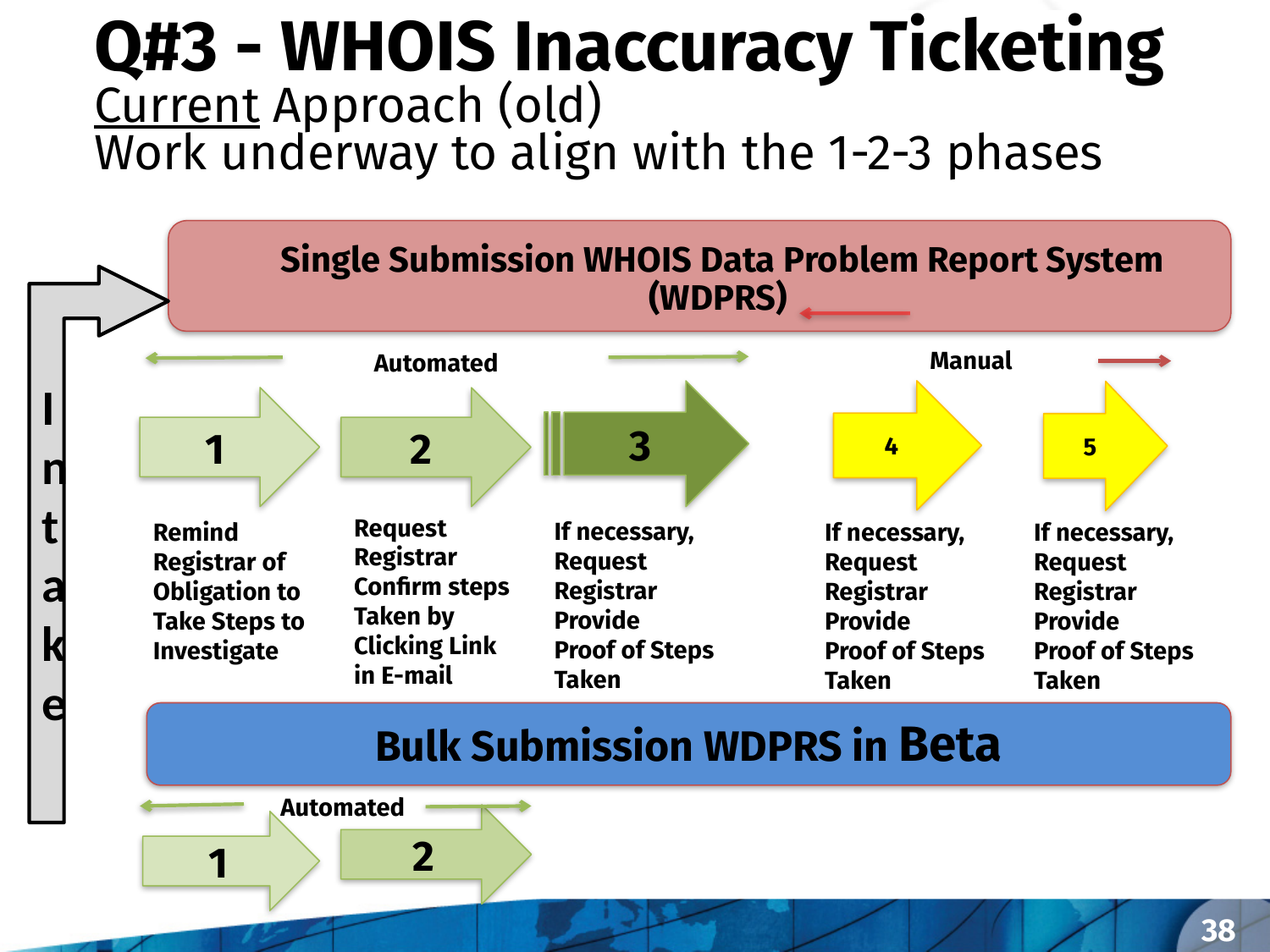

Q#3 - WHOIS Inaccuracy Ticketing
Current Approach (old)
Work underway to align with the 1-2-3 phases

3
1
2
Request Registrar Confirm steps Taken by Clicking Link in E-mail

If necessary, Request Registrar Provide
Proof of Steps Taken
Remind Registrar of Obligation to  Take Steps to Investigate
Intake
Single Submission WHOIS Data Problem Report System (WDPRS)
Manual
Automated
4
5
If necessary, Request Registrar Provide
Proof of Steps Taken
If necessary, Request Registrar Provide
Proof of Steps Taken

Bulk Submission WDPRS in Beta
Automated
2
1
38